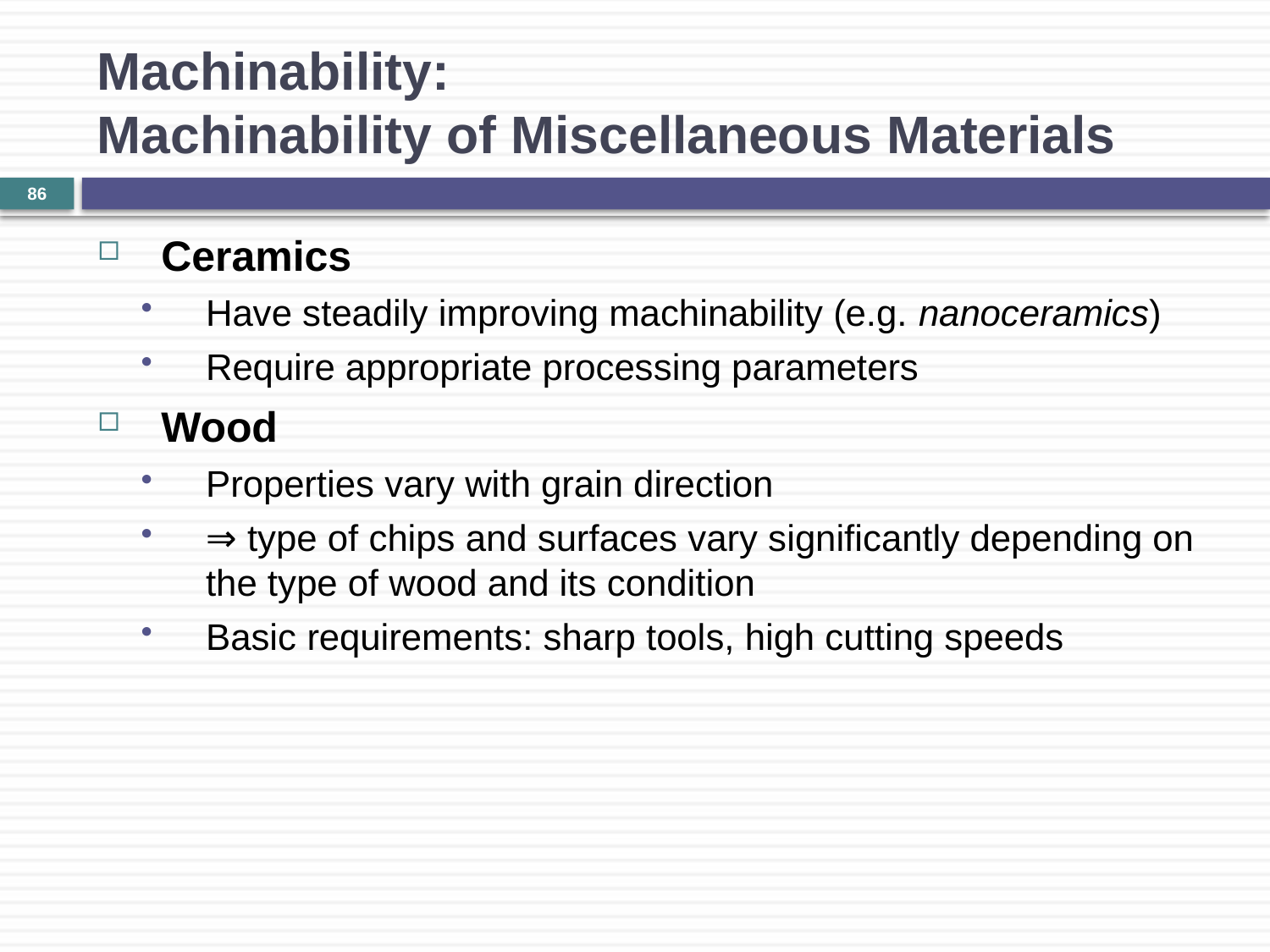

Machinability:
Machinability of Miscellaneous Materials
86
Ceramics
Have steadily improving machinability (e.g. nanoceramics)
Require appropriate processing parameters
Wood
Properties vary with grain direction
⇒ type of chips and surfaces vary significantly depending on the type of wood and its condition
Basic requirements: sharp tools, high cutting speeds